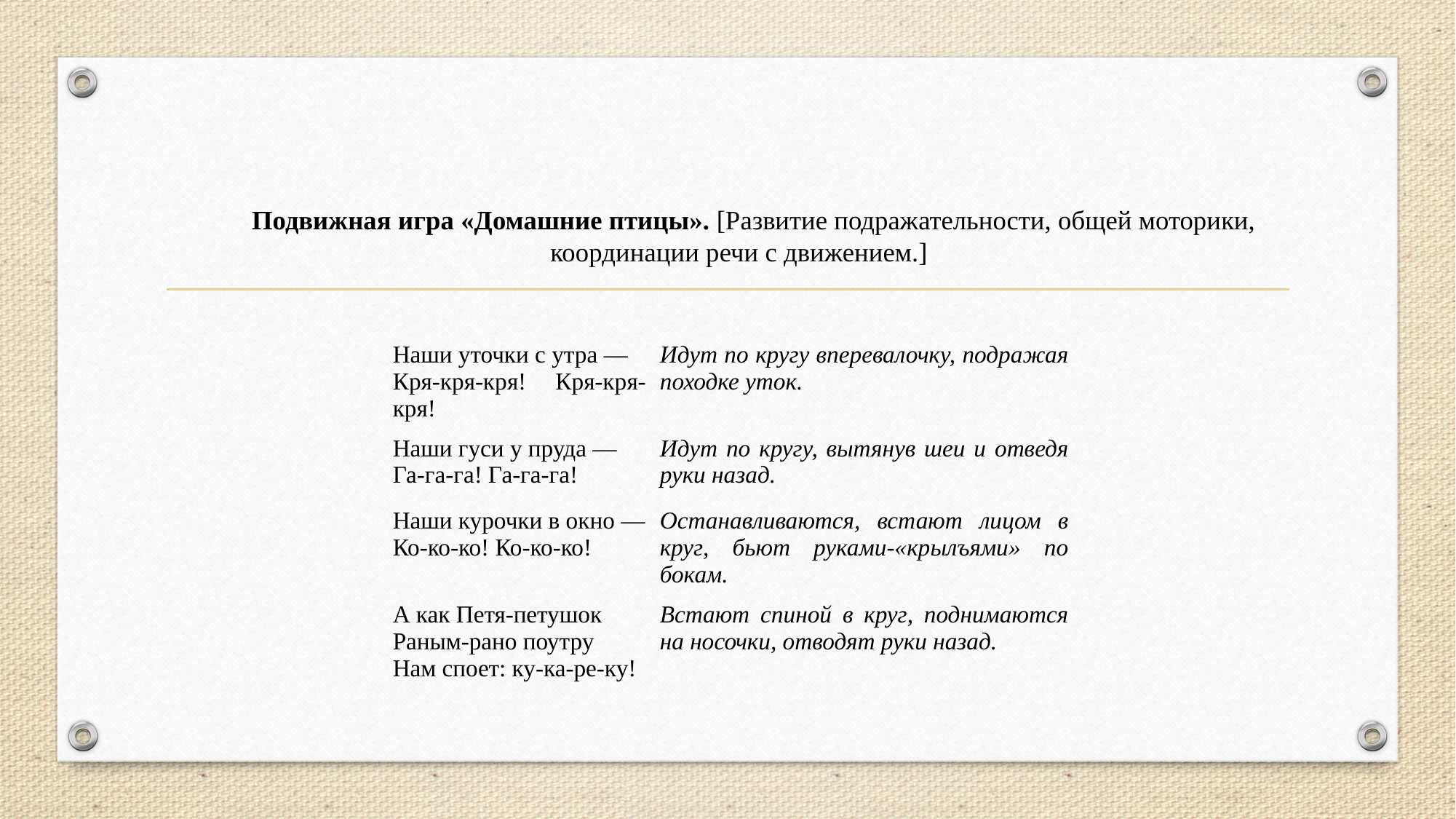

# Подвижная игра «Домашние птицы». [Развитие подражательности, общей моторики, координации речи с движением.]

| Наши уточки с утра — Кря-кря-кря! Кря-кря-кря! | Идут по кругу вперевалочку, подражая походке уток. |
| --- | --- |
| Наши гуси у пруда — Га-га-га! Га-га-га! | Идут по кругу, вытянув шеи и отведя руки назад. |
| Наши курочки в окно — Ко-ко-ко! Ко-ко-ко! | Останавливаются, встают лицом в круг, бьют руками-«крылъями» по бокам. |
| А как Петя-петушок Раным-рано поутру Нам споет: ку-ка-ре-ку! | Встают спиной в круг, поднимаются на носочки, отводят руки назад. |